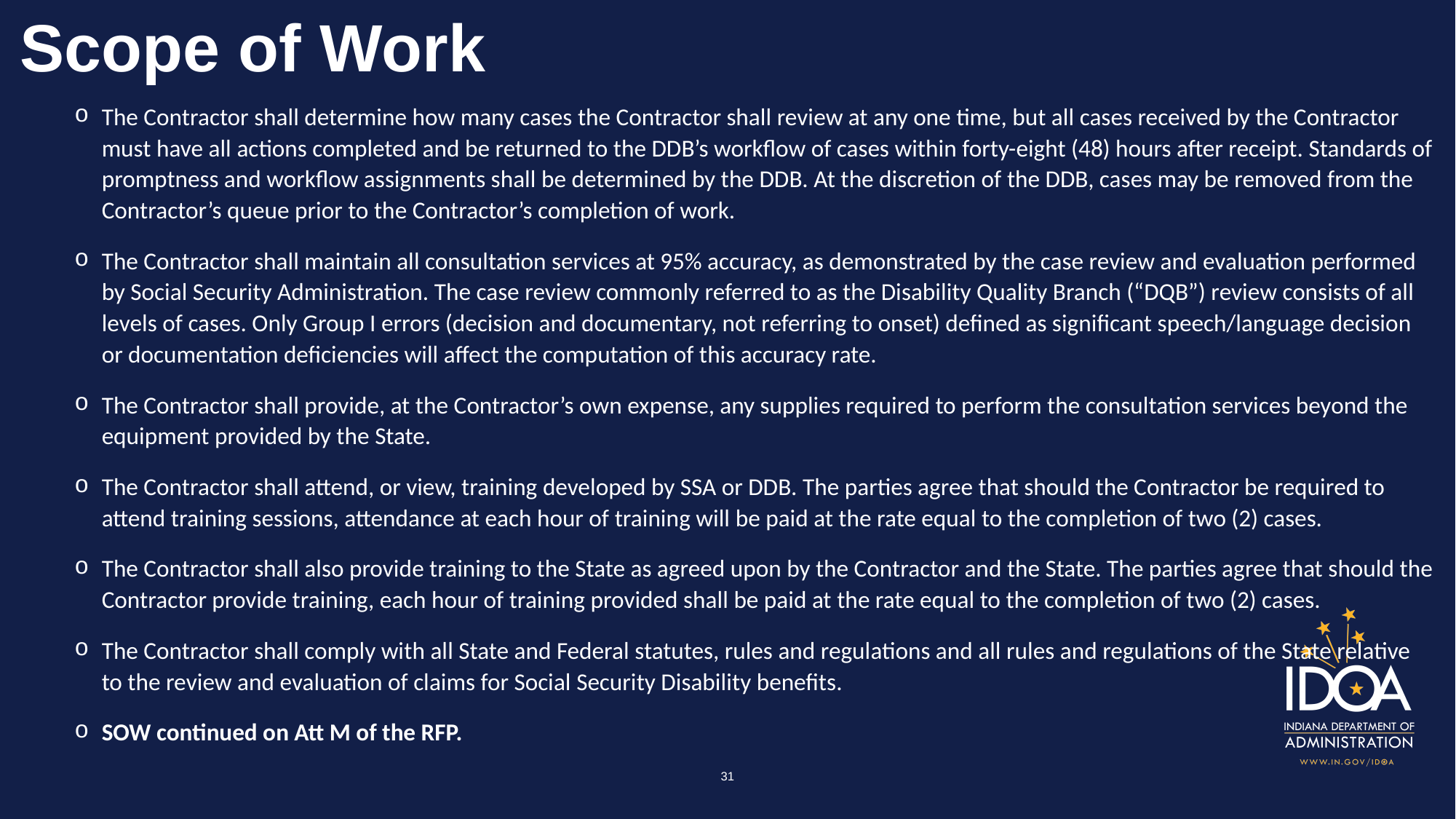

# Scope of Work
The Contractor shall determine how many cases the Contractor shall review at any one time, but all cases received by the Contractor must have all actions completed and be returned to the DDB’s workflow of cases within forty-eight (48) hours after receipt. Standards of promptness and workflow assignments shall be determined by the DDB. At the discretion of the DDB, cases may be removed from the Contractor’s queue prior to the Contractor’s completion of work.
The Contractor shall maintain all consultation services at 95% accuracy, as demonstrated by the case review and evaluation performed by Social Security Administration. The case review commonly referred to as the Disability Quality Branch (“DQB”) review consists of all levels of cases. Only Group I errors (decision and documentary, not referring to onset) defined as significant speech/language decision or documentation deficiencies will affect the computation of this accuracy rate.
The Contractor shall provide, at the Contractor’s own expense, any supplies required to perform the consultation services beyond the equipment provided by the State.
The Contractor shall attend, or view, training developed by SSA or DDB. The parties agree that should the Contractor be required to attend training sessions, attendance at each hour of training will be paid at the rate equal to the completion of two (2) cases.
The Contractor shall also provide training to the State as agreed upon by the Contractor and the State. The parties agree that should the Contractor provide training, each hour of training provided shall be paid at the rate equal to the completion of two (2) cases.
The Contractor shall comply with all State and Federal statutes, rules and regulations and all rules and regulations of the State relative to the review and evaluation of claims for Social Security Disability benefits.
SOW continued on Att M of the RFP.

31